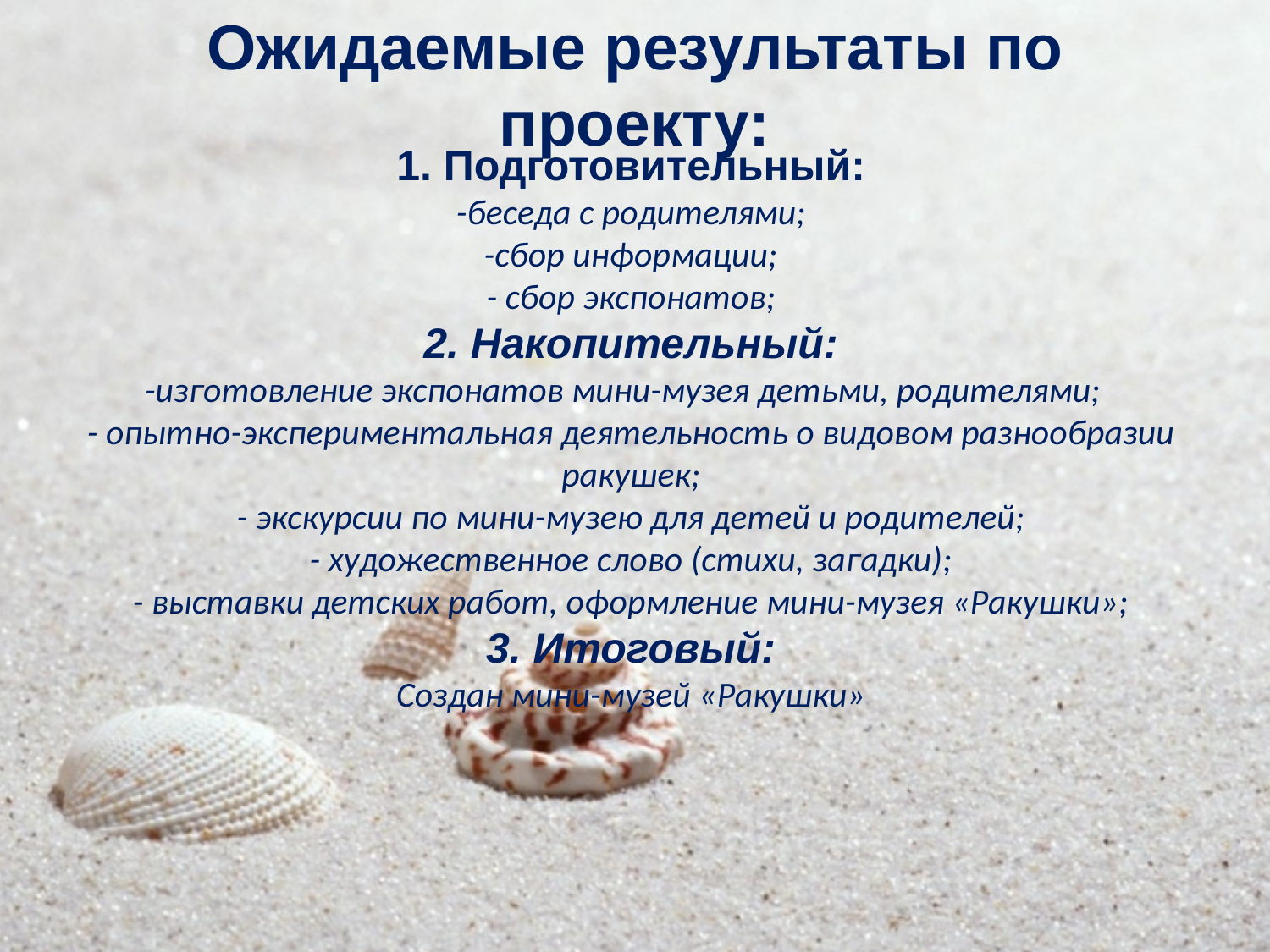

Ожидаемые результаты по проекту:

1. Подготовительный:
-беседа с родителями;
-сбор информации;
- сбор экспонатов;
2. Накопительный:
-изготовление экспонатов мини-музея детьми, родителями;
- опытно-экспериментальная деятельность о видовом разнообразии ракушек;
- экскурсии по мини-музею для детей и родителей;
- художественное слово (стихи, загадки);
- выставки детских работ, оформление мини-музея «Ракушки»;
3. Итоговый:
Создан мини-музей «Ракушки»